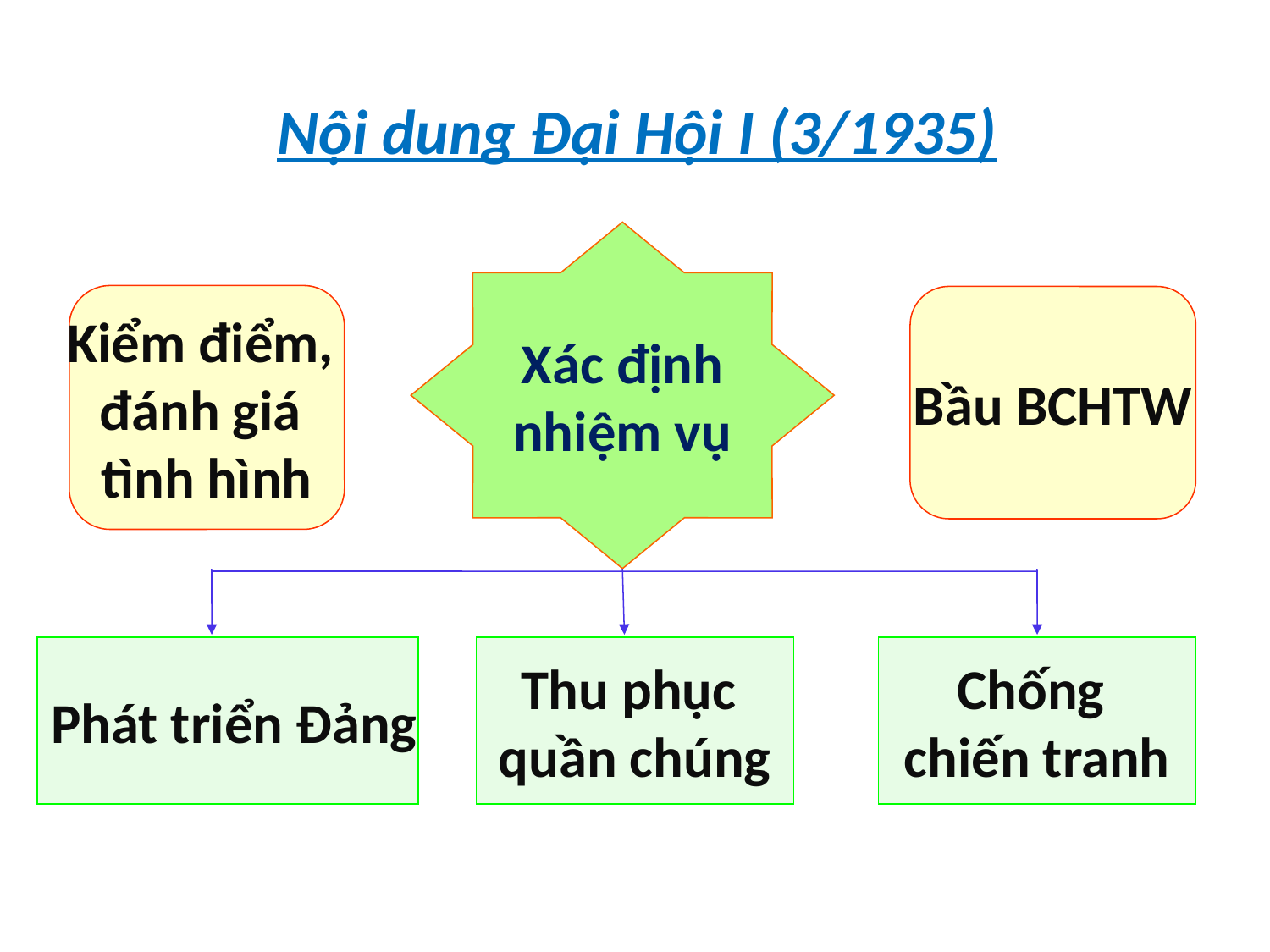

Nội dung Đại Hội I (3/1935)
Xác định
nhiệm vụ
Kiểm điểm,
đánh giá
tình hình
Bầu BCHTW

 Phát triển Đảng
Thu phục
quần chúng
Chống
chiến tranh